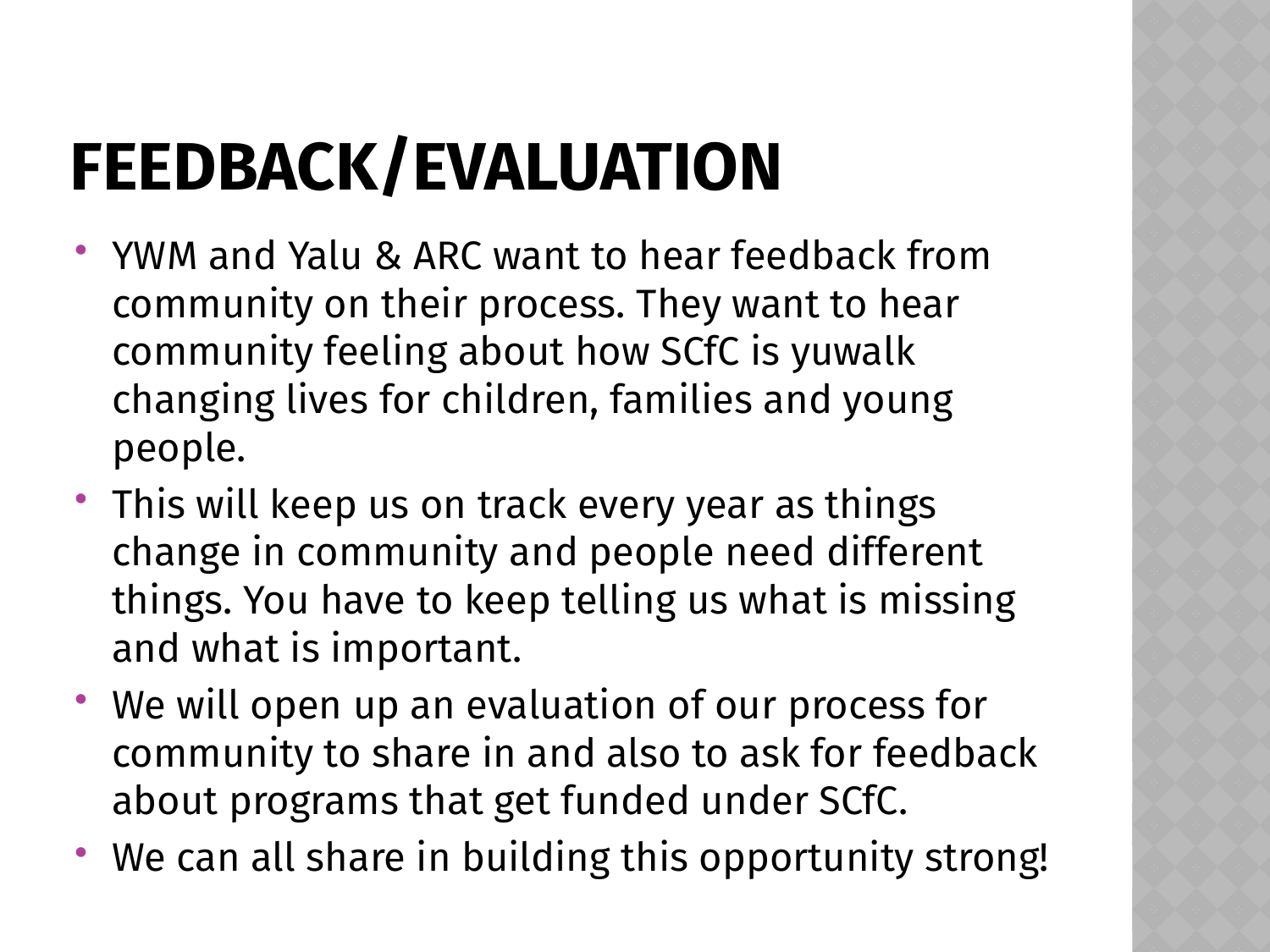

# Feedback/evaluation
YWM and Yalu & ARC want to hear feedback from community on their process. They want to hear community feeling about how SCfC is yuwalk changing lives for children, families and young people.
This will keep us on track every year as things change in community and people need different things. You have to keep telling us what is missing and what is important.
We will open up an evaluation of our process for community to share in and also to ask for feedback about programs that get funded under SCfC.
We can all share in building this opportunity strong!